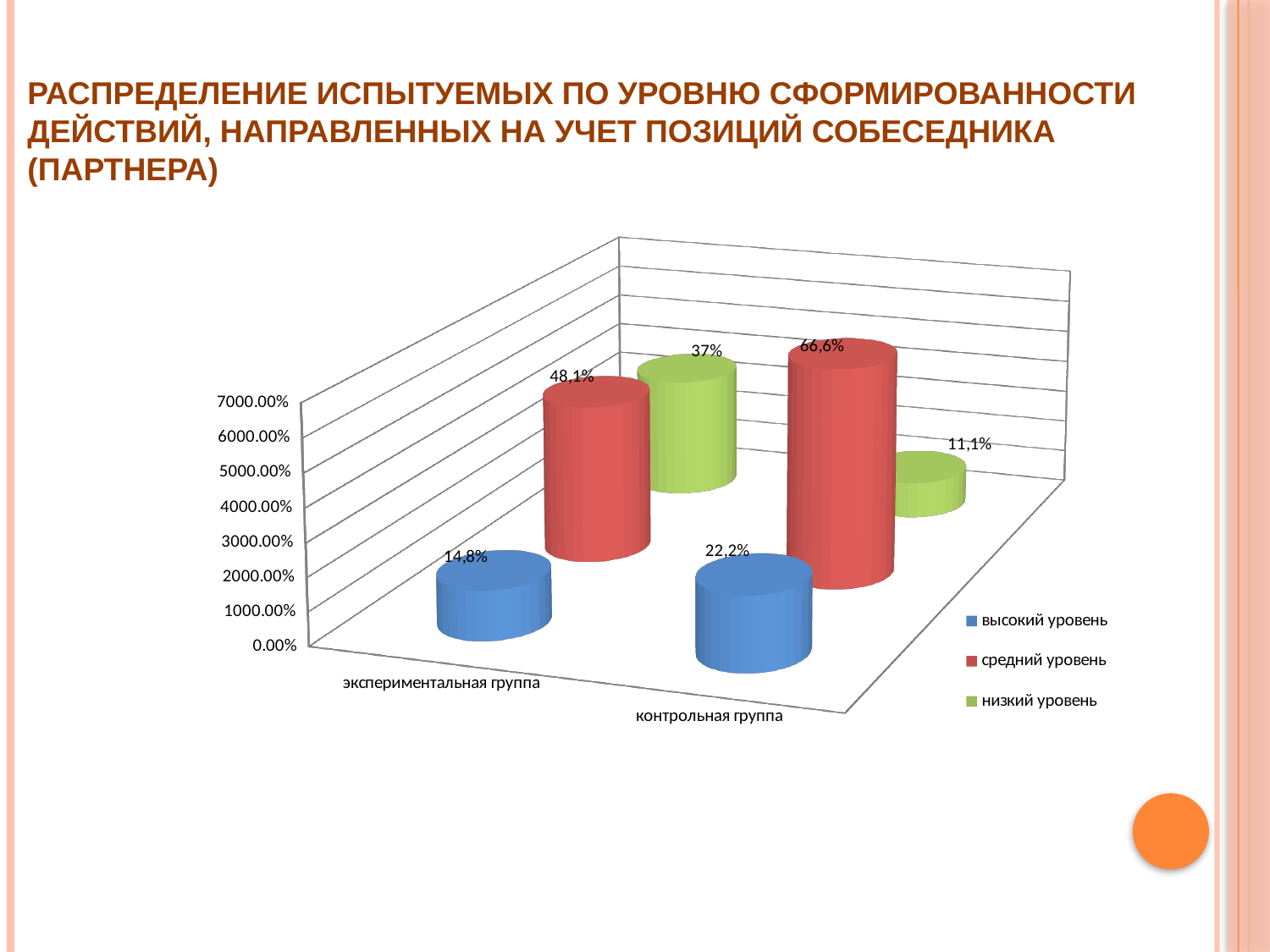

# Распределение испытуемых по уровню сформированности действий, направленных на учет позиций собеседника (партнера)

[unsupported chart]